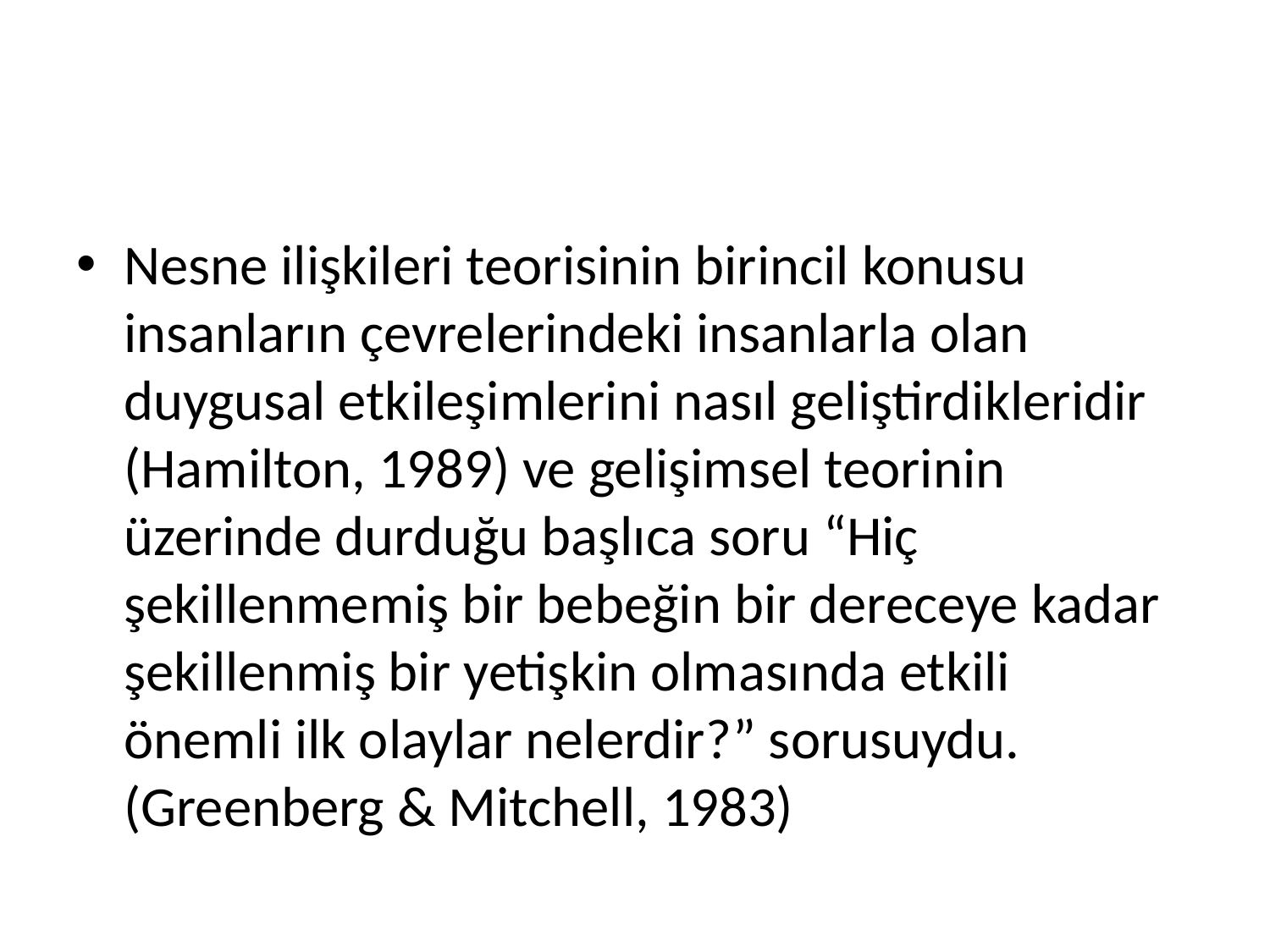

#
Nesne ilişkileri teorisinin birincil konusu insanların çevrelerindeki insanlarla olan duygusal etkileşimlerini nasıl geliştirdikleridir (Hamilton, 1989) ve gelişimsel teorinin üzerinde durduğu başlıca soru “Hiç şekillenmemiş bir bebeğin bir dereceye kadar şekillenmiş bir yetişkin olmasında etkili  önemli ilk olaylar nelerdir?” sorusuydu. (Greenberg & Mitchell, 1983)